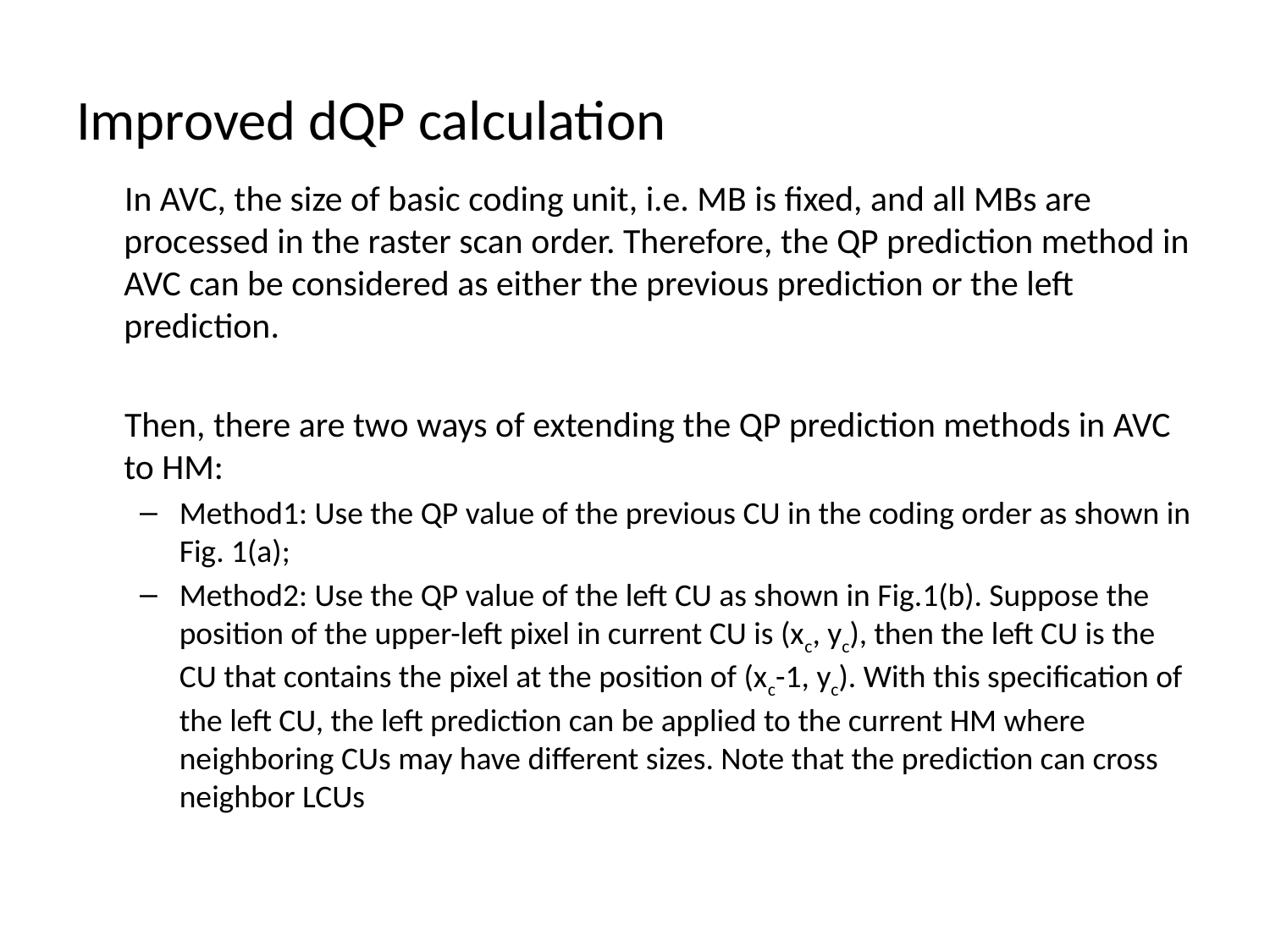

# Improved dQP calculation
      In AVC, the size of basic coding unit, i.e. MB is fixed, and all MBs are processed in the raster scan order. Therefore, the QP prediction method in AVC can be considered as either the previous prediction or the left prediction.

      Then, there are two ways of extending the QP prediction methods in AVC to HM:
Method1: Use the QP value of the previous CU in the coding order as shown in Fig. 1(a);
Method2: Use the QP value of the left CU as shown in Fig.1(b). Suppose the position of the upper-left pixel in current CU is (xc, yc), then the left CU is the CU that contains the pixel at the position of (xc-1, yc). With this specification of the left CU, the left prediction can be applied to the current HM where neighboring CUs may have different sizes. Note that the prediction can cross neighbor LCUs